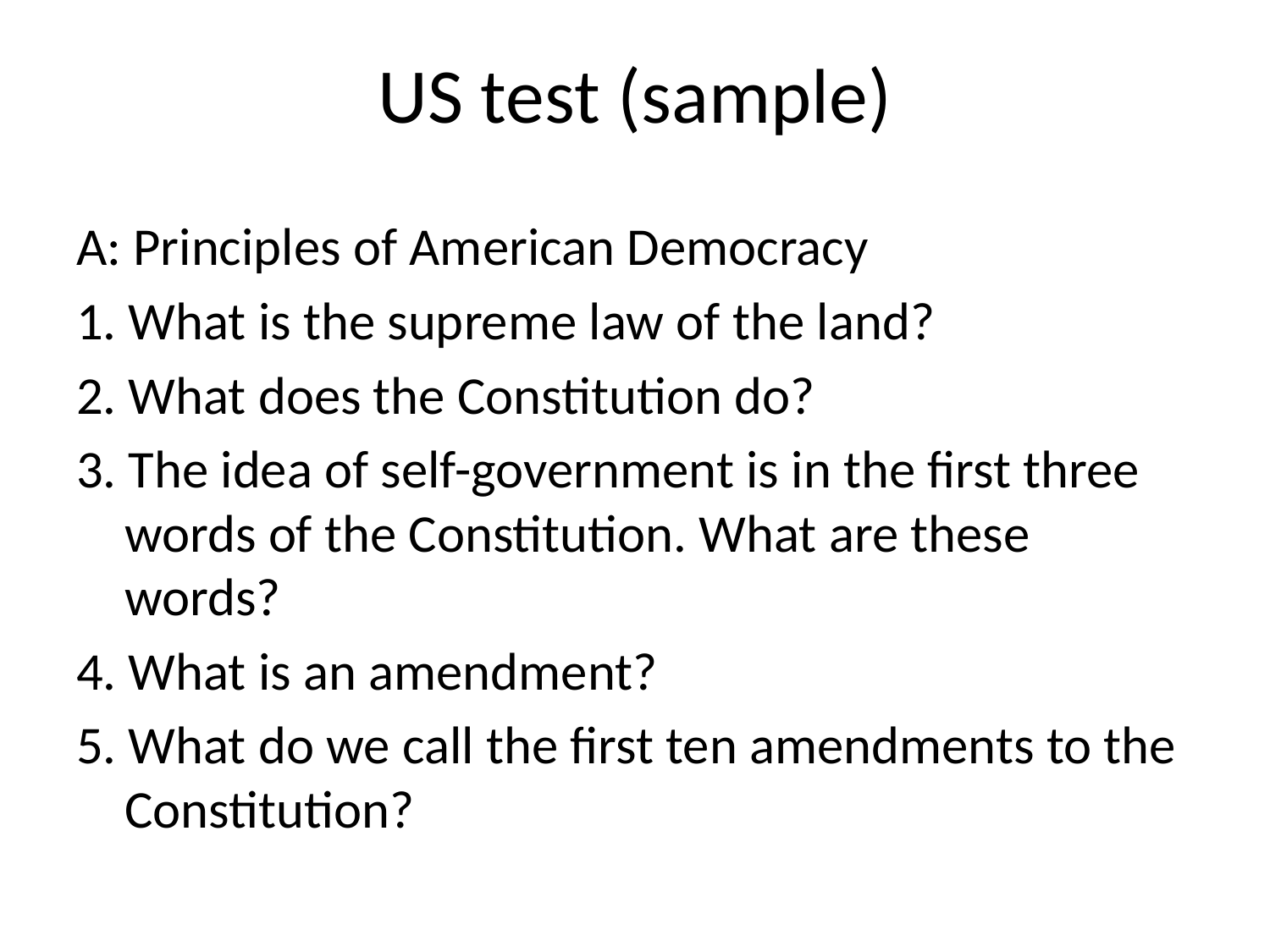

# US test (sample)
A: Principles of American Democracy
1. What is the supreme law of the land?
2. What does the Constitution do?
3. The idea of self-government is in the first three words of the Constitution. What are these words?
4. What is an amendment?
5. What do we call the first ten amendments to the Constitution?